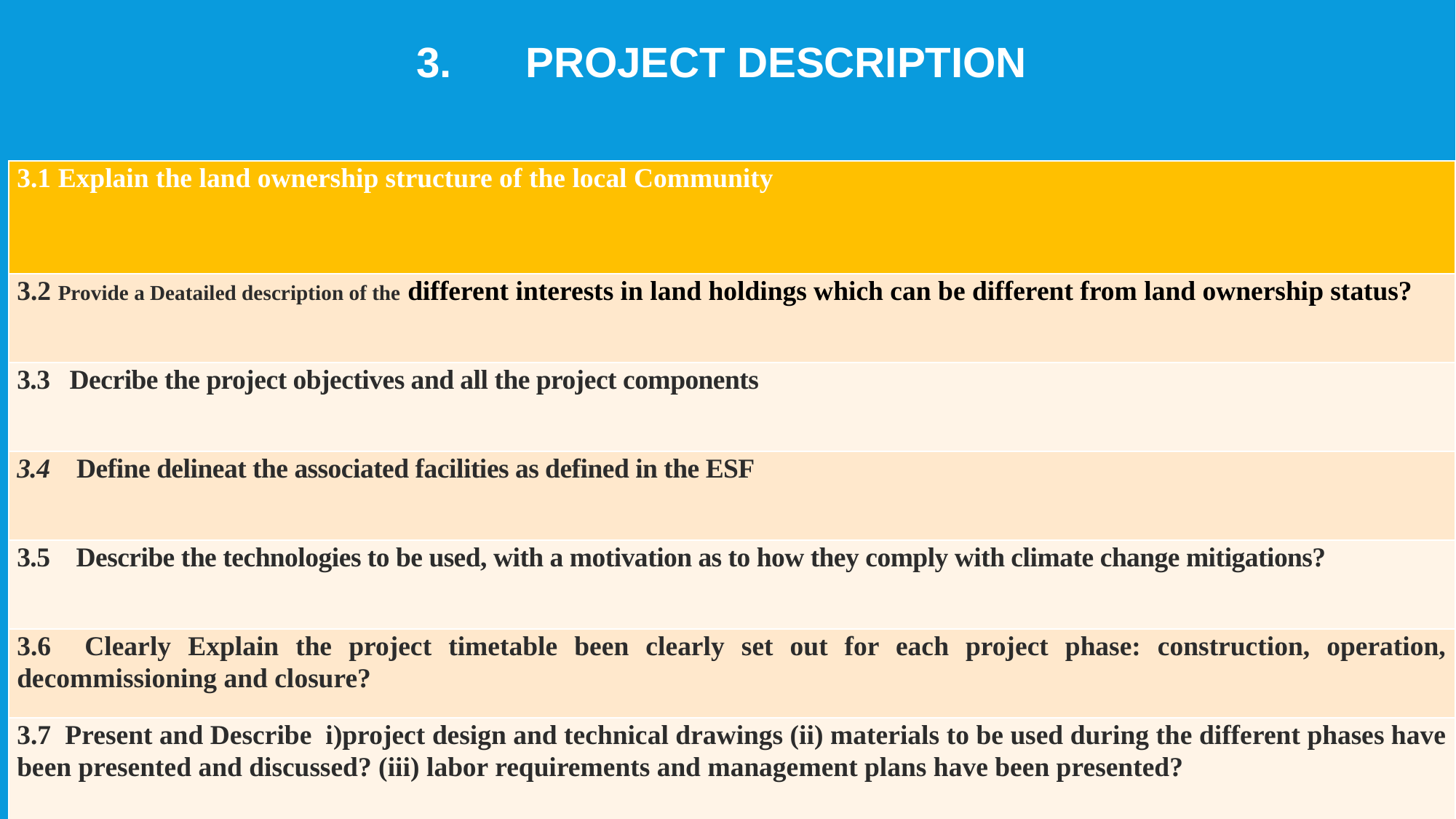

3.	Project Description
| 3.1 Explain the land ownership structure of the local Community |
| --- |
| 3.2 Provide a Deatailed description of the different interests in land holdings which can be different from land ownership status? |
| 3.3 Decribe the project objectives and all the project components |
| 3.4 Define delineat the associated facilities as defined in the ESF |
| 3.5 Describe the technologies to be used, with a motivation as to how they comply with climate change mitigations? |
| 3.6 Clearly Explain the project timetable been clearly set out for each project phase: construction, operation, decommissioning and closure? |
| 3.7 Present and Describe i)project design and technical drawings (ii) materials to be used during the different phases have been presented and discussed? (iii) labor requirements and management plans have been presented? |